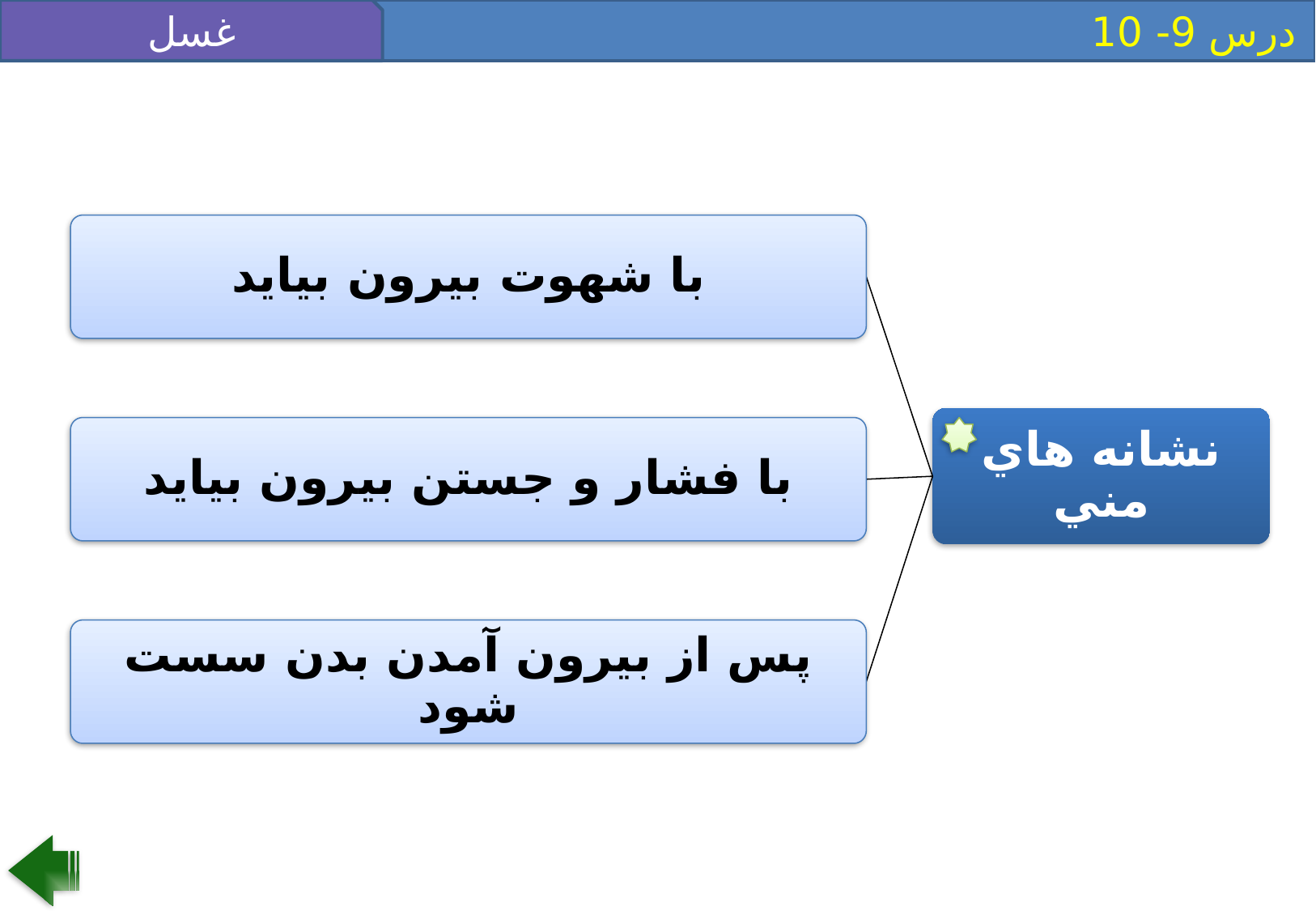

غسل
 درس 9- 10
با شهوت بيرون بيايد

نشانه هاي مني

با فشار و جستن بيرون بيايد

پس از بيرون آمدن بدن سست شود